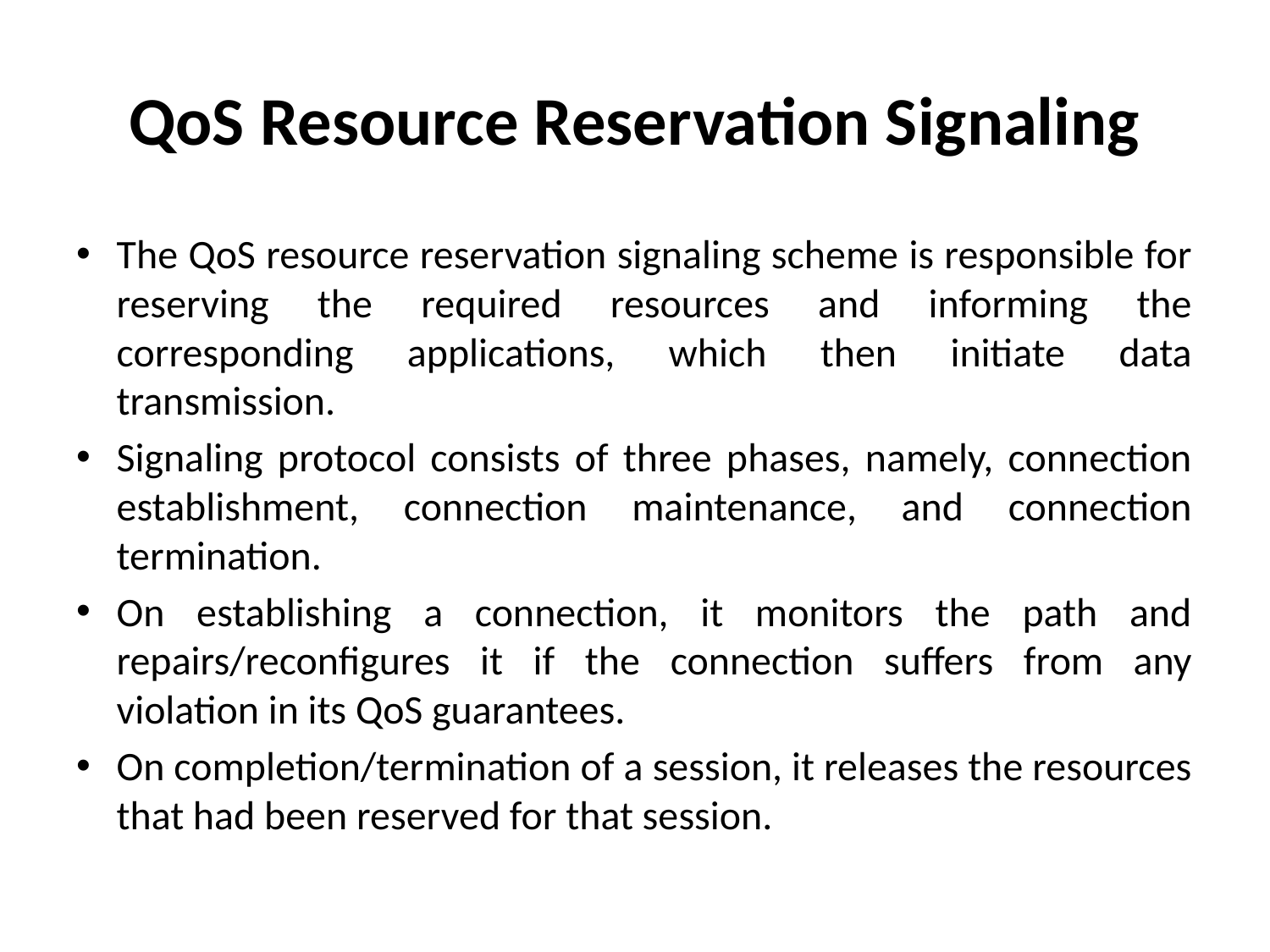

# QoS Resource Reservation Signaling
The QoS resource reservation signaling scheme is responsible for reserving the required resources and informing the corresponding applications, which then initiate data transmission.
Signaling protocol consists of three phases, namely, connection establishment, connection maintenance, and connection termination.
On establishing a connection, it monitors the path and repairs/reconfigures it if the connection suffers from any violation in its QoS guarantees.
On completion/termination of a session, it releases the resources that had been reserved for that session.